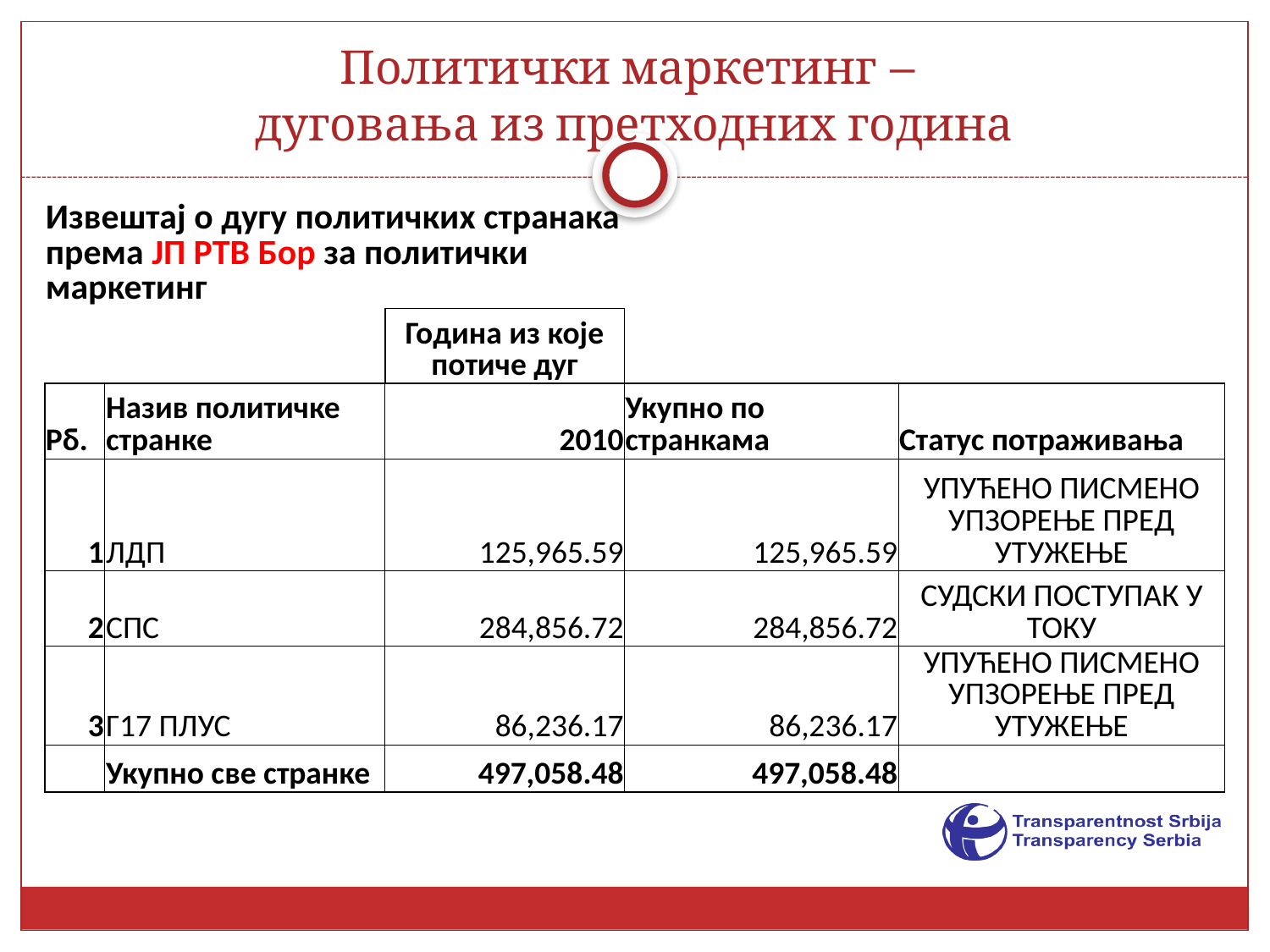

# Политички маркетинг – дуговања из претходних година
| Извештај о дугу политичких странака према ЈП РТВ Бор за политички маркетинг |  |  |  |  |
| --- | --- | --- | --- | --- |
|  |  | Година из које потиче дуг |  |  |
| Рб. | Назив политичке странке | 2010 | Укупно по странкама | Статус потраживања |
| 1 | ЛДП | 125,965.59 | 125,965.59 | УПУЋЕНО ПИСМЕНО УПЗОРЕЊЕ ПРЕД УТУЖЕЊЕ |
| 2 | СПС | 284,856.72 | 284,856.72 | СУДСКИ ПОСТУПАК У ТОКУ |
| 3 | Г17 ПЛУС | 86,236.17 | 86,236.17 | УПУЋЕНО ПИСМЕНО УПЗОРЕЊЕ ПРЕД УТУЖЕЊЕ |
|  | Укупно све странке | 497,058.48 | 497,058.48 |  |